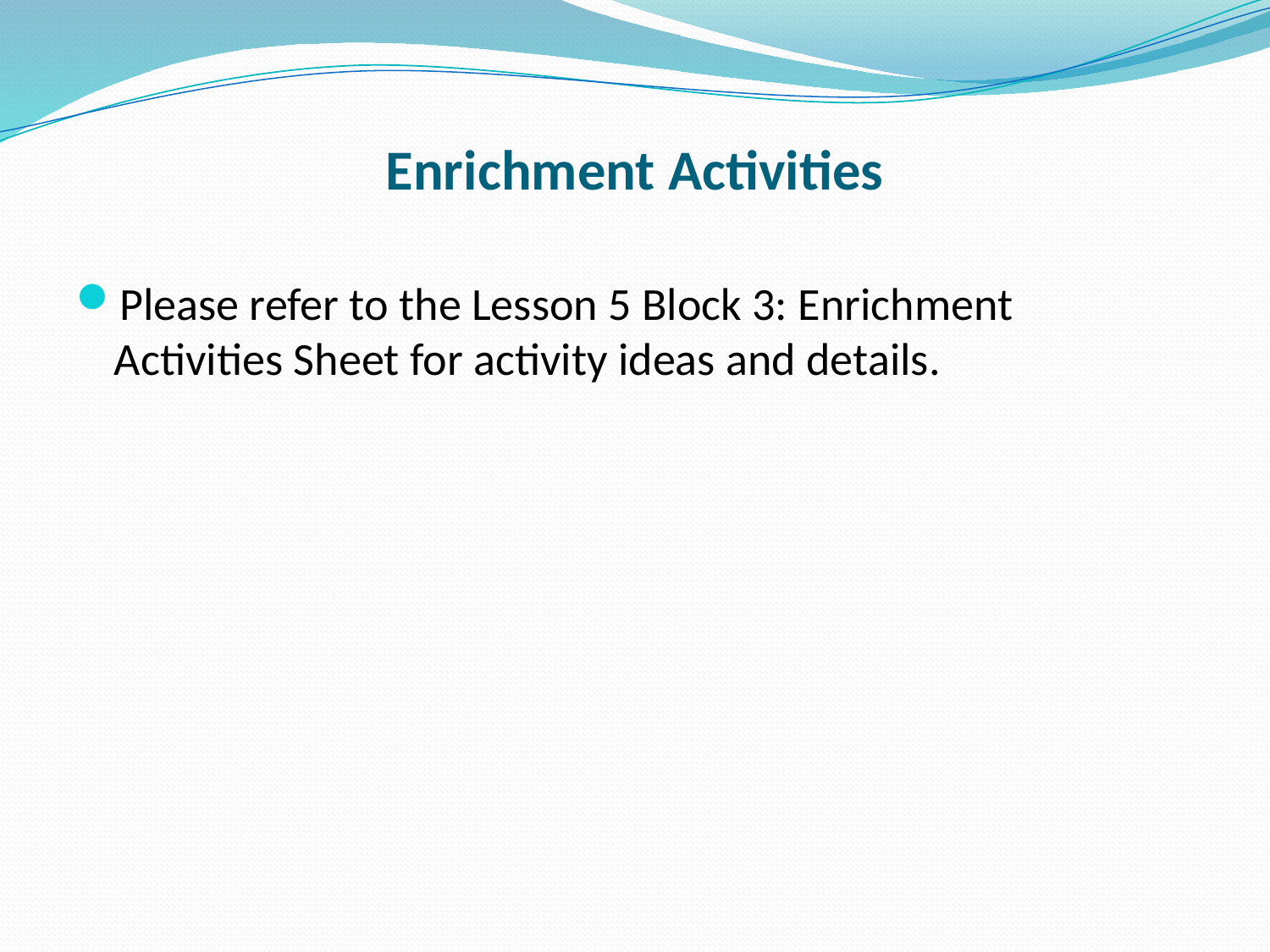

# Enrichment Activities
Please refer to the Lesson 5 Block 3: Enrichment Activities Sheet for activity ideas and details.